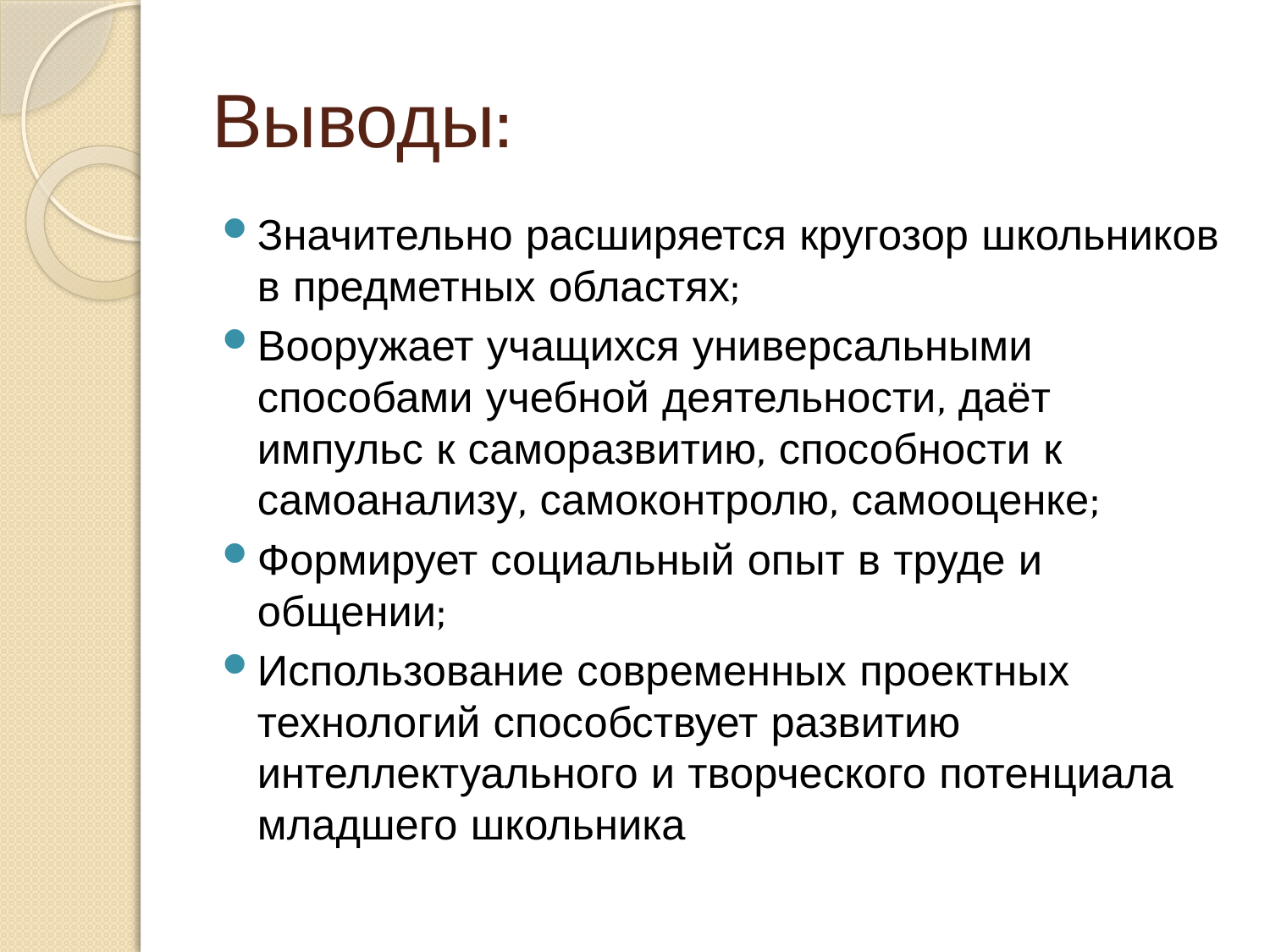

# Выводы:
Значительно расширяется кругозор школьников в предметных областях;
Вооружает учащихся универсальными способами учебной деятельности, даёт импульс к саморазвитию, способности к самоанализу, самоконтролю, самооценке;
Формирует социальный опыт в труде и общении;
Использование современных проектных технологий способствует развитию интеллектуального и творческого потенциала младшего школьника